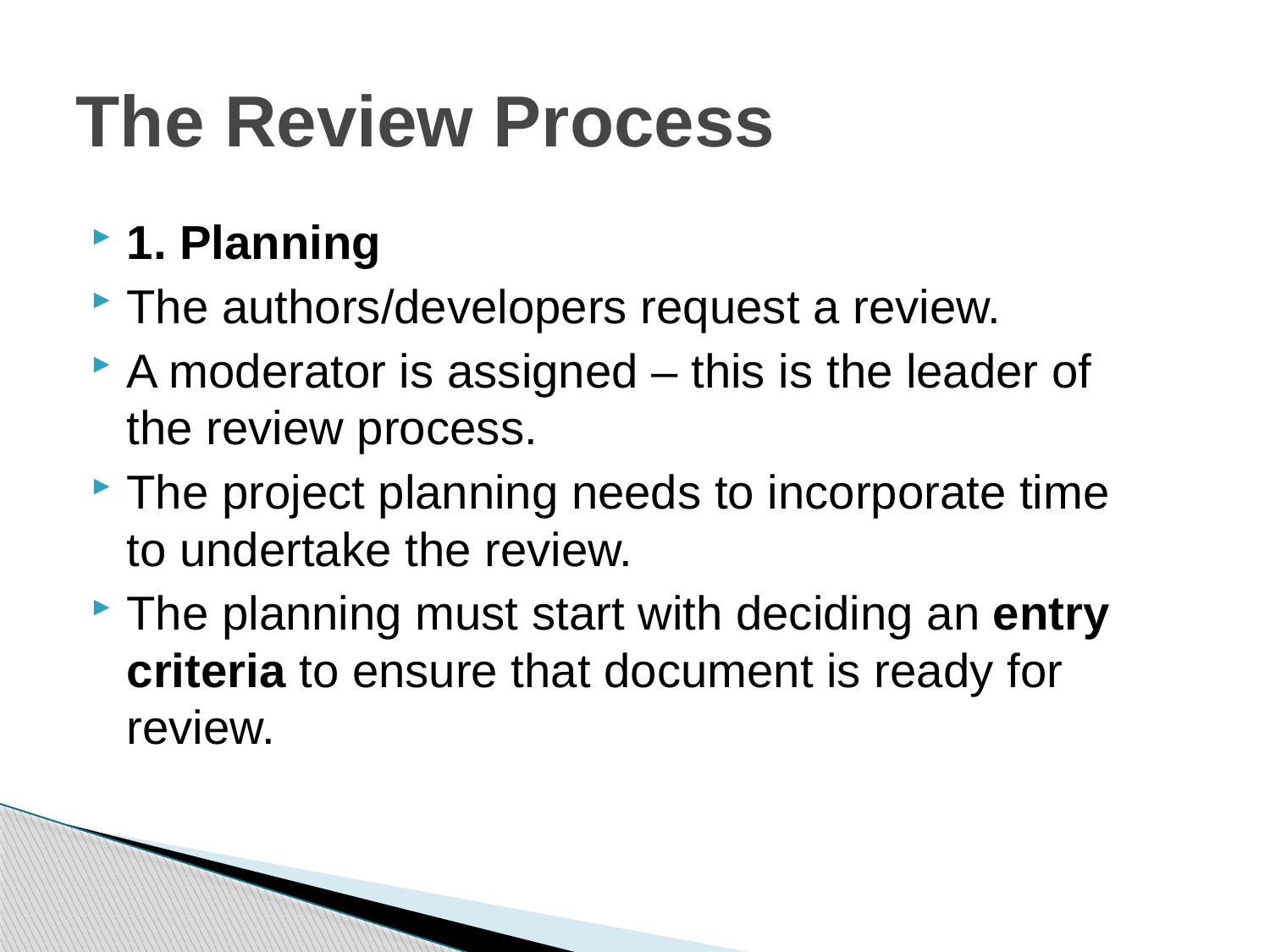

# The Review Process
1. Planning
The authors/developers request a review.
A moderator is assigned – this is the leader of the review process.
The project planning needs to incorporate time to undertake the review.
The planning must start with deciding an entry criteria to ensure that document is ready for review.